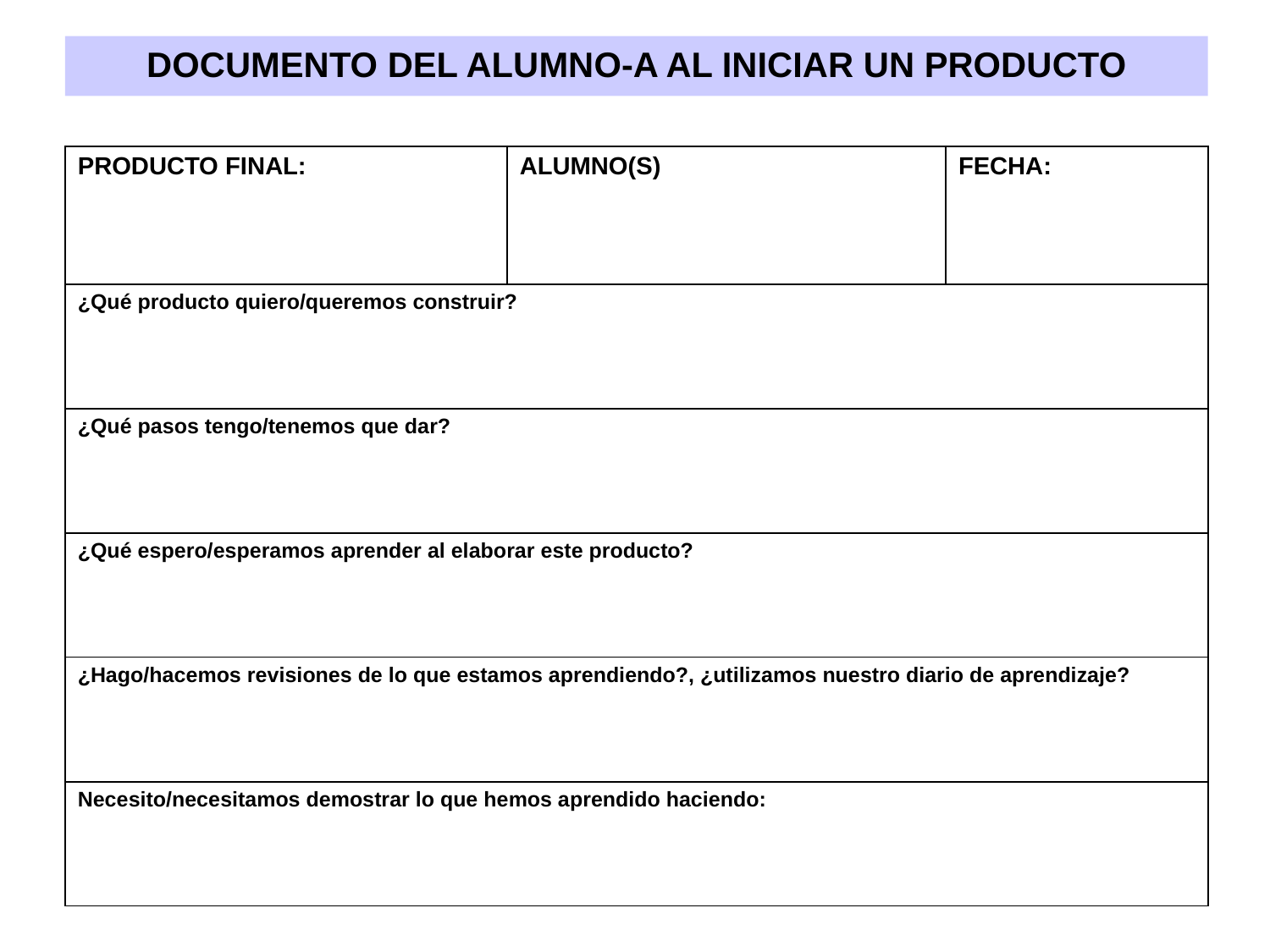

DOCUMENTO DEL ALUMNO-A AL INICIAR UN PRODUCTO
| PRODUCTO FINAL: | ALUMNO(S) | FECHA: |
| --- | --- | --- |
| ¿Qué producto quiero/queremos construir? |  |  |
| ¿Qué pasos tengo/tenemos que dar? |  |  |
| ¿Qué espero/esperamos aprender al elaborar este producto? |  |  |
| ¿Hago/hacemos revisiones de lo que estamos aprendiendo?, ¿utilizamos nuestro diario de aprendizaje? |  |  |
| Necesito/necesitamos demostrar lo que hemos aprendido haciendo: |  |  |